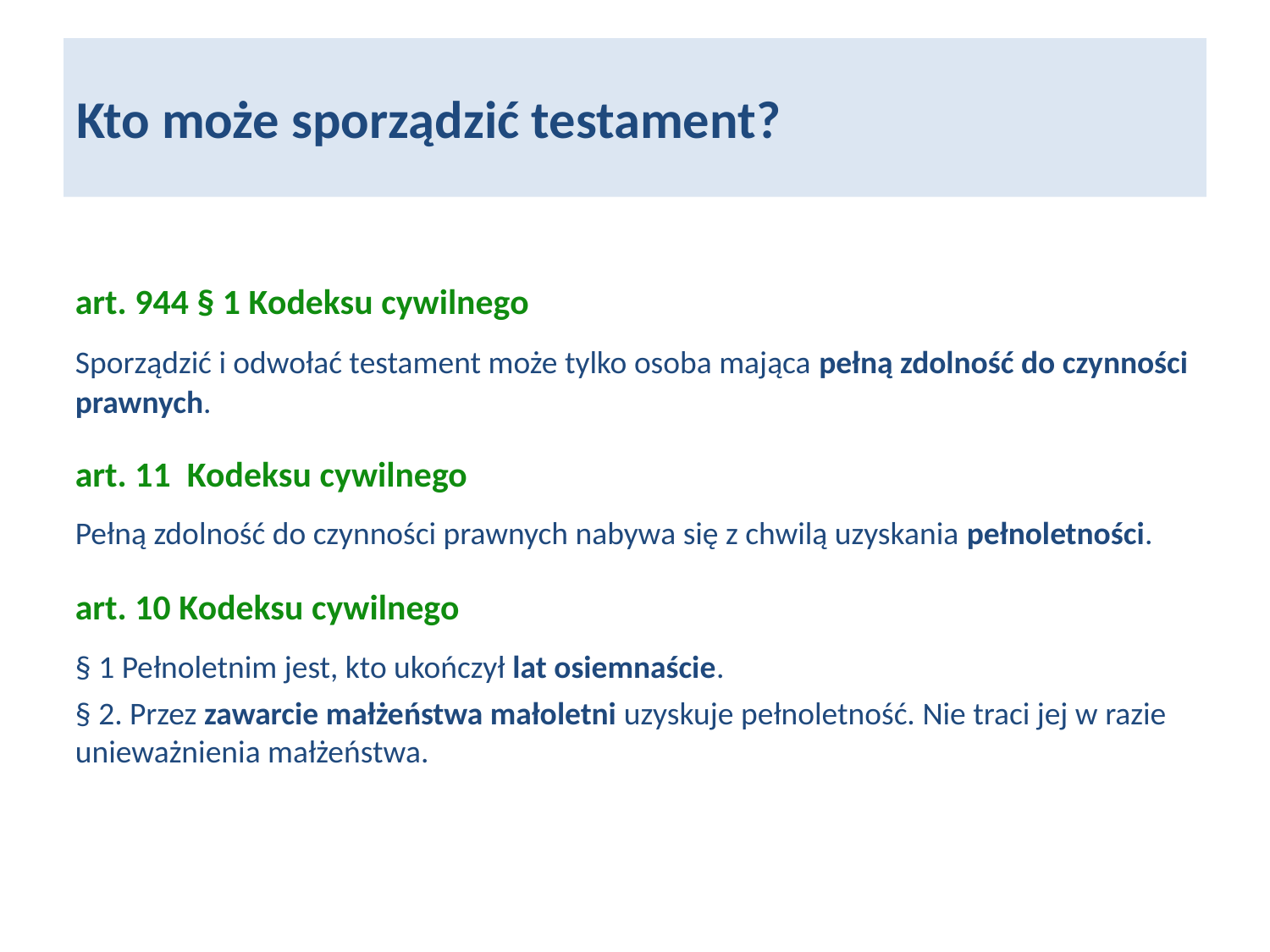

# Kto może sporządzić testament?

	art. 944 § 1 Kodeksu cywilnego
	Sporządzić i odwołać testament może tylko osoba mająca pełną zdolność do czynności prawnych.

	art. 11  Kodeksu cywilnego
	Pełną zdolność do czynności prawnych nabywa się z chwilą uzyskania pełnoletności.

	art. 10 Kodeksu cywilnego
	§ 1 Pełnoletnim jest, kto ukończył lat osiemnaście.
	§ 2. Przez zawarcie małżeństwa małoletni uzyskuje pełnoletność. Nie traci jej w razie unieważnienia małżeństwa.